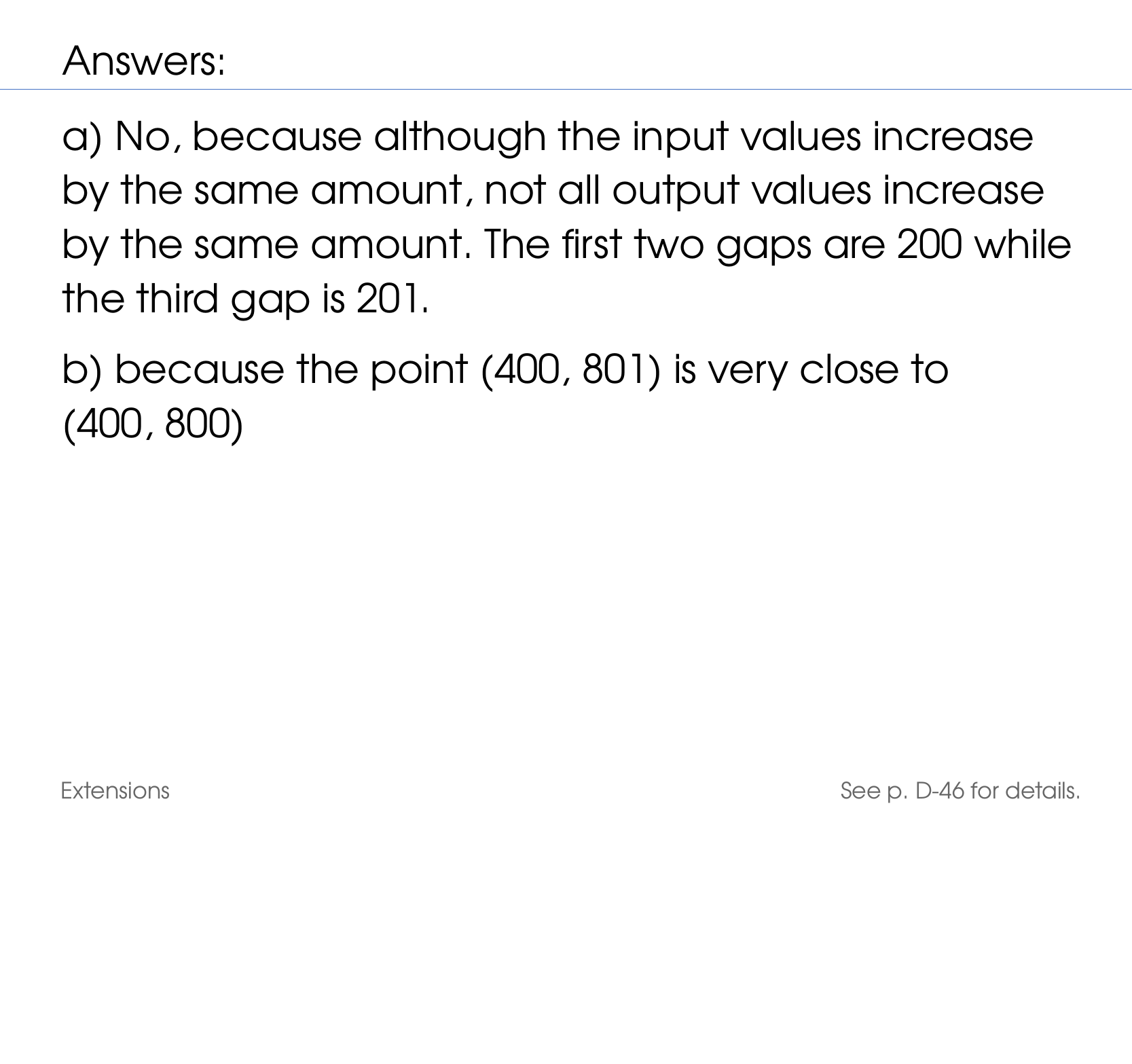

Answers:
a) No, because although the input values increase by the same amount, not all output values increase by the same amount. The first two gaps are 200 while the third gap is 201.
b) because the point (400, 801) is very close to
(400, 800)
Extensions
See p. D-46 for details.